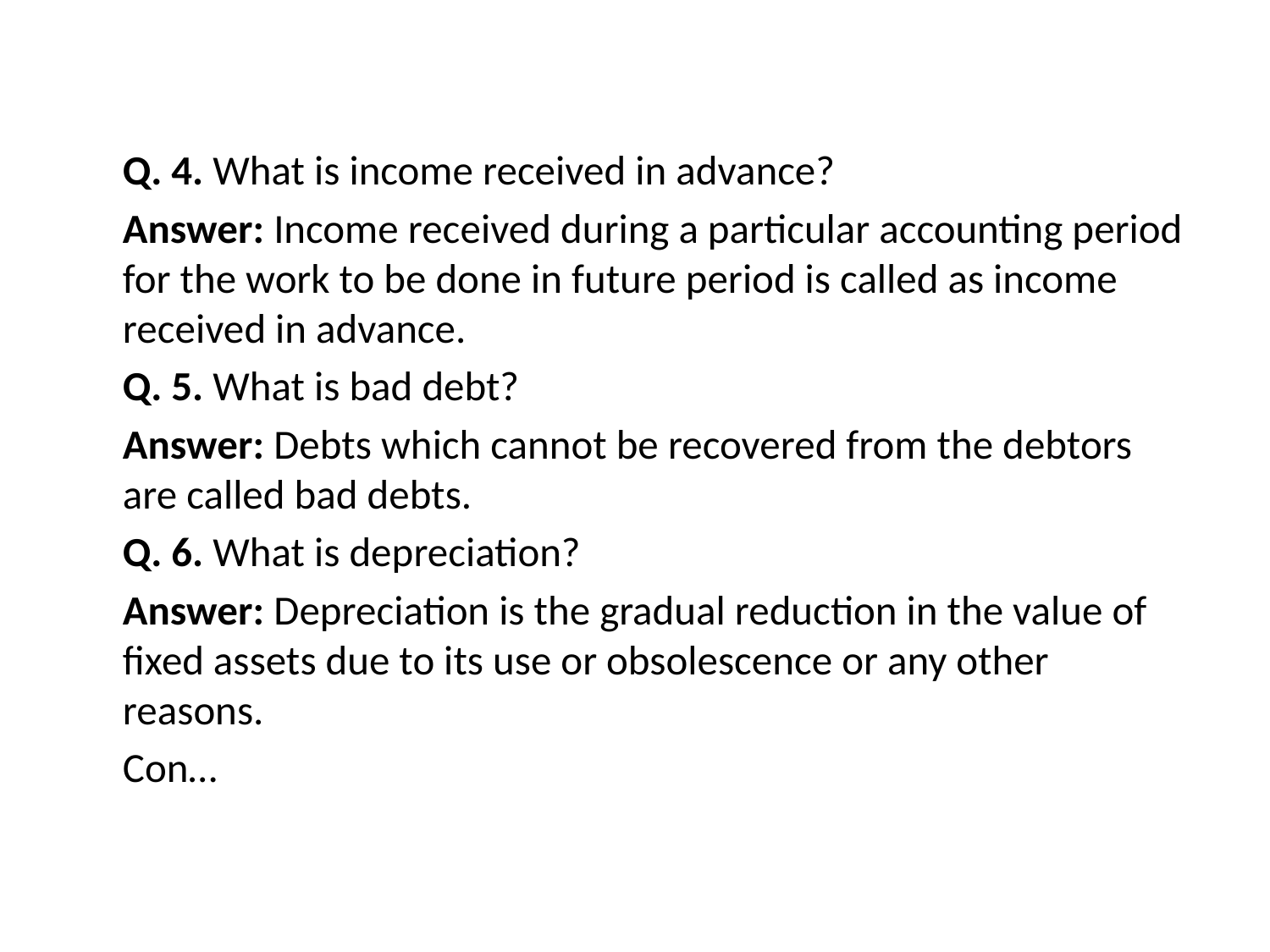

Q. 4. What is income received in advance?
	Answer: Income received during a particular accounting period for the work to be done in future period is called as income received in advance.
	Q. 5. What is bad debt?
	Answer: Debts which cannot be recovered from the debtors are called bad debts.
	Q. 6. What is depreciation?
	Answer: Depreciation is the gradual reduction in the value of fixed assets due to its use or obsolescence or any other reasons.
																	Con…